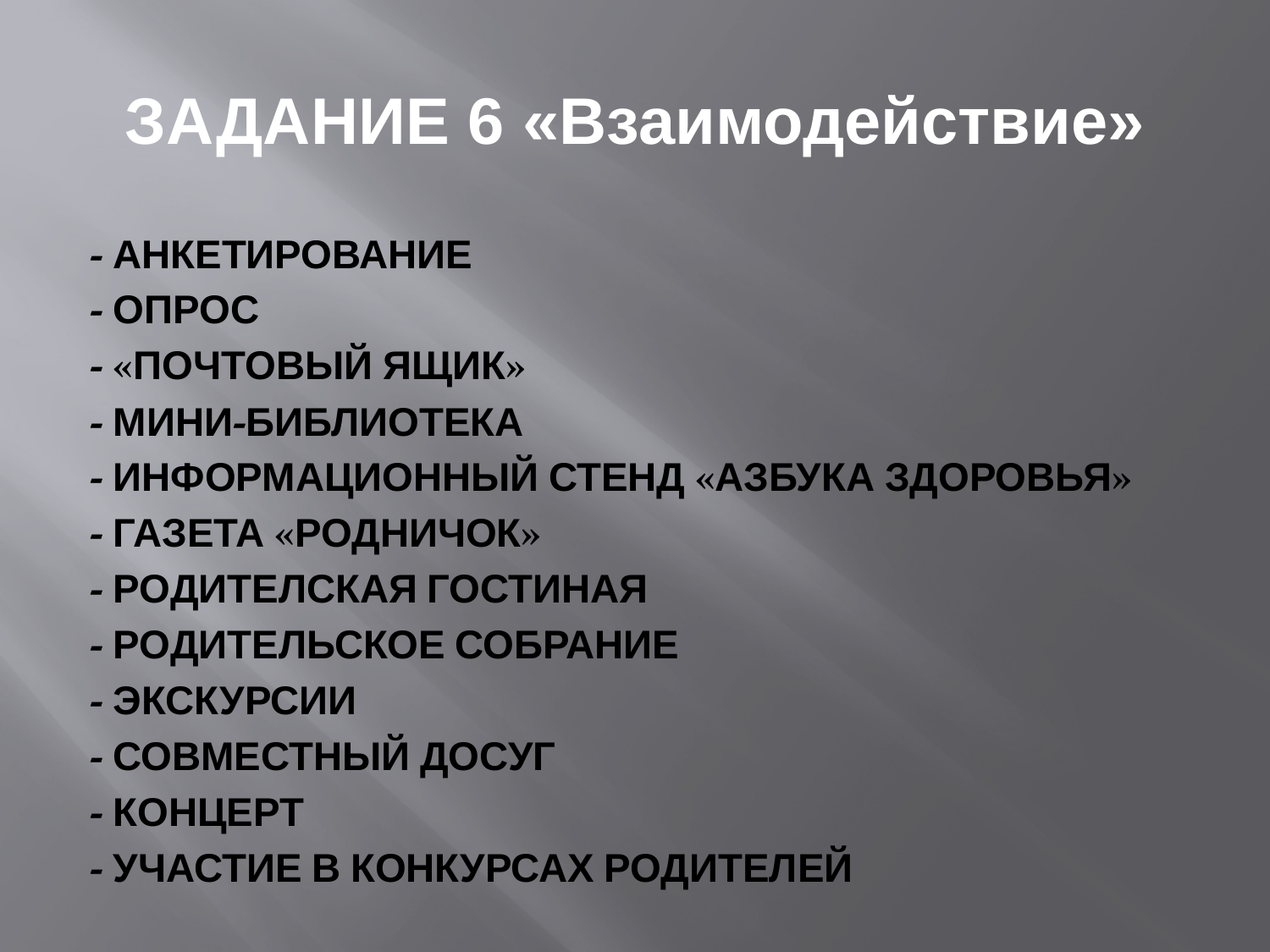

# ЗАДАНИЕ 6 «Взаимодействие»
- АНКЕТИРОВАНИЕ
- ОПРОС
- «ПОЧТОВЫЙ ЯЩИК»
- МИНИ-БИБЛИОТЕКА
- ИНФОРМАЦИОННЫЙ СТЕНД «АЗБУКА ЗДОРОВЬЯ»
- ГАЗЕТА «РОДНИЧОК»
- РОДИТЕЛСКАЯ ГОСТИНАЯ
- РОДИТЕЛЬСКОЕ СОБРАНИЕ
- ЭКСКУРСИИ
- СОВМЕСТНЫЙ ДОСУГ
- КОНЦЕРТ
- УЧАСТИЕ В КОНКУРСАХ РОДИТЕЛЕЙ